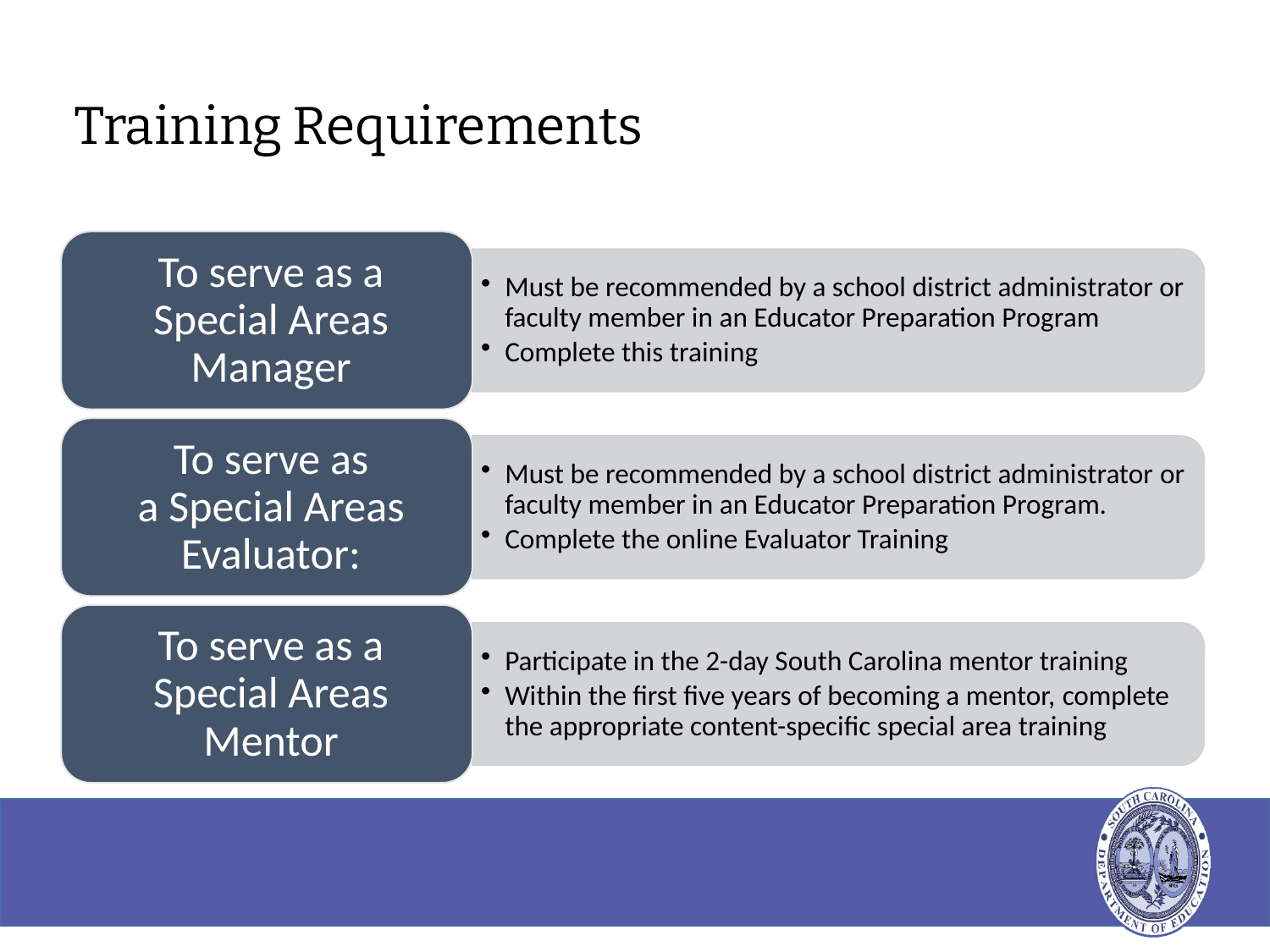

# Training Requirements
Must be recommended by a school district administrator or faculty member in an Educator Preparation Program
Complete this training
To serve as a Special Areas Manager
Must be recommended by a school district administrator or faculty member in an Educator Preparation Program.
Complete the online Evaluator Training
To serve as a Special Areas Evaluator:
Participate in the 2-day South Carolina mentor training
Within the first five years of becoming a mentor, complete the appropriate content-specific special area training
To serve as a Special Areas Mentor